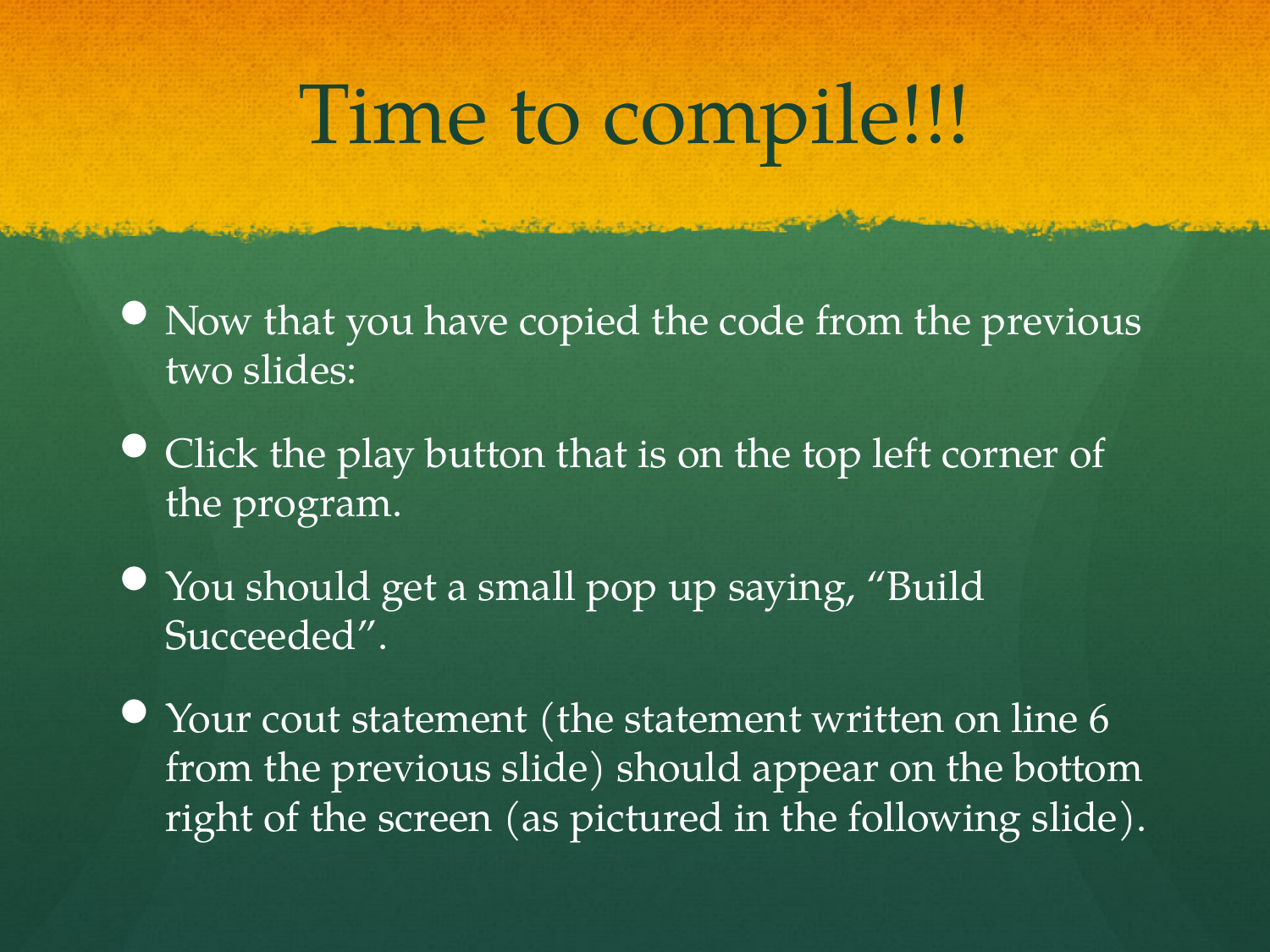

# Time to compile!!!
Now that you have copied the code from the previous two slides:
Click the play button that is on the top left corner of the program.
You should get a small pop up saying, “Build Succeeded”.
Your cout statement (the statement written on line 6 from the previous slide) should appear on the bottom right of the screen (as pictured in the following slide).